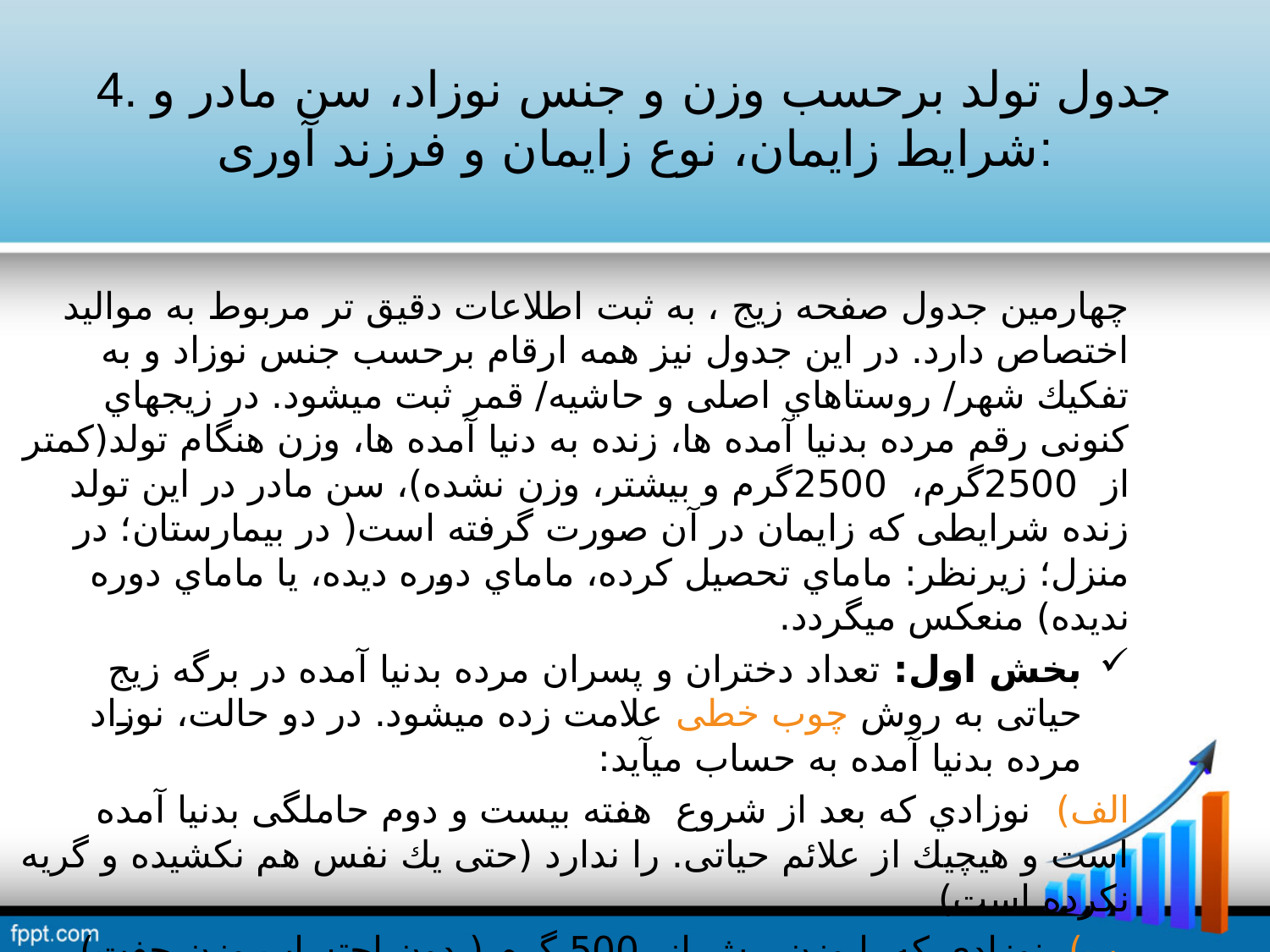

# 4. جدول تولد برحسب وزن و جنس نوزاد، سن مادر و شرایط زایمان، نوع زایمان و فرزند آوری:
چهارمين جدول صفحه زیج ، به ثبت اطلاعات دقيق تر مربوط به مواليد اختصاص دارد. در این جدول نيز همه ارقام برحسب جنس نوزاد و به تفکيك شهر/ روستاهاي اصلی و حاشيه/ قمر ثبت میشود. در زیجهاي كنونی رقم مرده بدنيا آمده ها، زنده به دنيا آمده ها، وزن هنگام تولد(كمتر از  2500گرم،  2500گرم و بيشتر، وزن نشده)، سن مادر در این تولد زنده شرایطی كه زایمان در آن صورت گرفته است( در بيمارستان؛ در منزل؛ زیرنظر: ماماي تحصيل كرده، ماماي دوره دیده، یا ماماي دوره ندیده) منعکس میگردد.
بخش اول: تعداد دختران و پسران مرده بدنيا آمده در برگه زیج حياتی به روش چوب خطی علامت زده میشود. در دو حالت، نوزاد مرده بدنيا آمده به حساب میآید:
الف)  نوزادي كه بعد از شروع  هفته بيست و دوم حاملگی بدنيا آمده است و هيچيك از علائم حياتی. را ندارد (حتی یك نفس هم نکشيده و گریه نکرده است)
 ب)  نوزادي كه با وزن بيش از  500 گرم (بدون احتساب وزن جفت) بدنيا آمده و در زمان تولد فاقد علائم حياتی است.